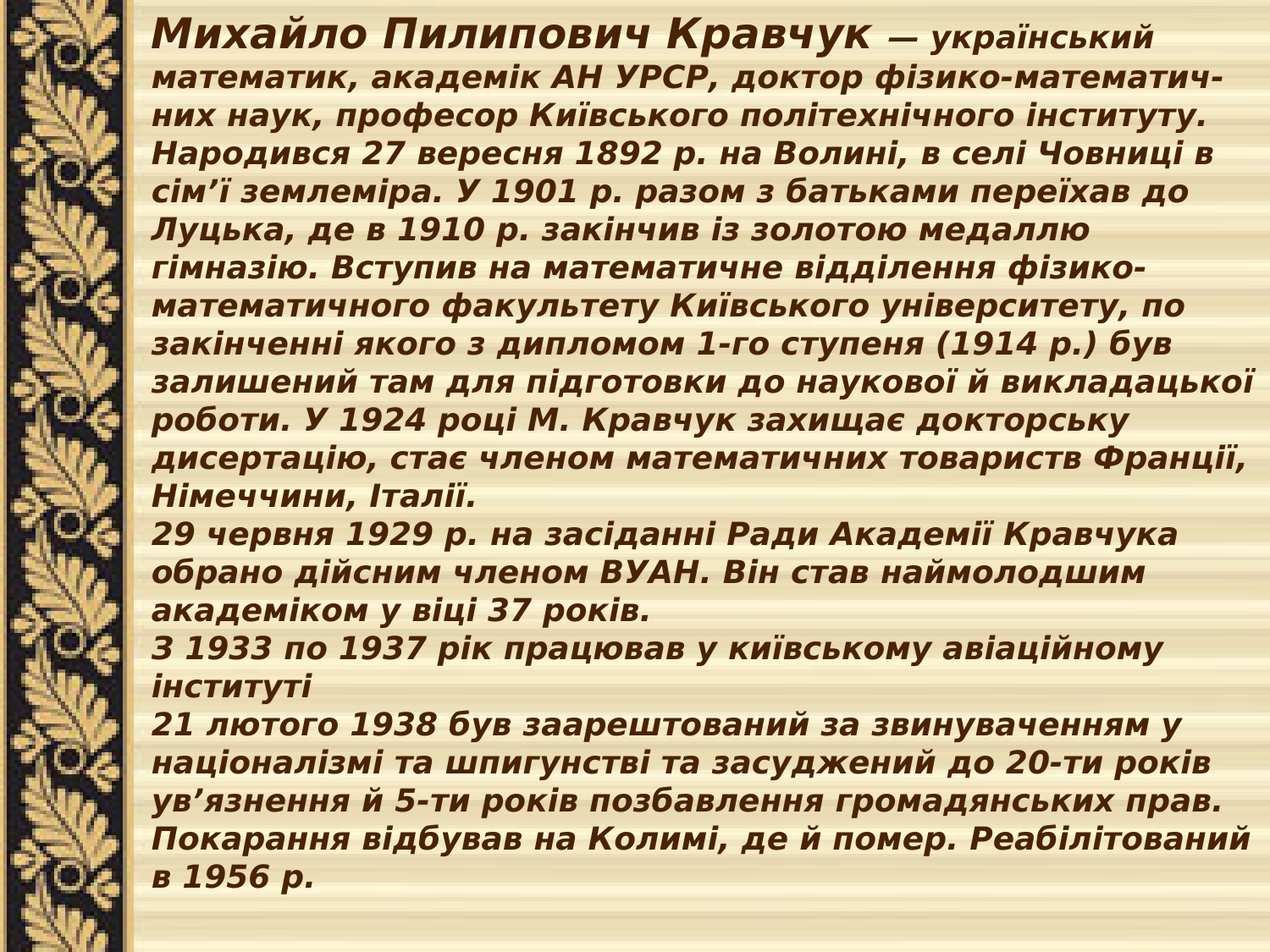

Михайло Пилипович Кравчук — український математик, академік АН УРСР, доктор фізико-математич-них наук, професор Київського політехнічного інституту.
Народився 27 вересня 1892 р. на Волині, в селі Човниці в сім’ї землеміра. У 1901 р. разом з батьками переїхав до Луцька, де в 1910 р. закінчив із золотою медаллю гімназію. Вступив на математичне відділення фізико-математичного факультету Київського університету, по закінченні якого з дипломом 1-го ступеня (1914 р.) був залишений там для підготовки до наукової й викладацької роботи. У 1924 році М. Кравчук захищає докторську дисертацію, стає членом математичних товариств Франції, Німеччини, Італії.
29 червня 1929 р. на засіданні Ради Академії Кравчука обрано дійсним членом ВУАН. Він став наймолодшим академіком у віці 37 років.
З 1933 по 1937 рік працював у київському авіаційному інституті
21 лютого 1938 був заарештований за звинуваченням у націоналізмі та шпигунстві та засуджений до 20-ти років ув’язнення й 5-ти років позбавлення громадянських прав. Покарання відбував на Колимі, де й помер. Реабілітований в 1956 р.